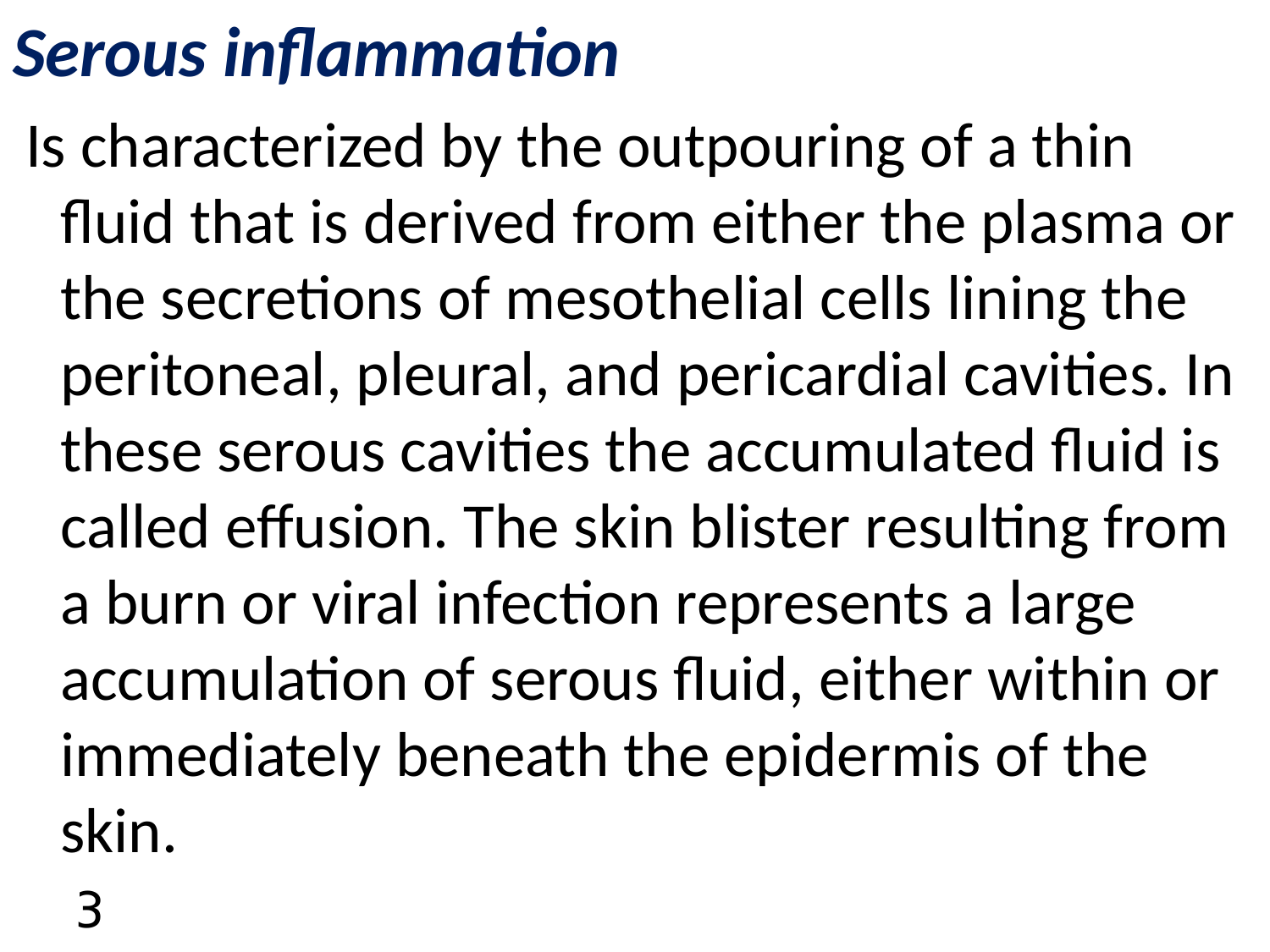

Serous inflammation
 Is characterized by the outpouring of a thin fluid that is derived from either the plasma or the secretions of mesothelial cells lining the peritoneal, pleural, and pericardial cavities. In these serous cavities the accumulated fluid is called effusion. The skin blister resulting from a burn or viral infection represents a large accumulation of serous fluid, either within or immediately beneath the epidermis of the skin.

3